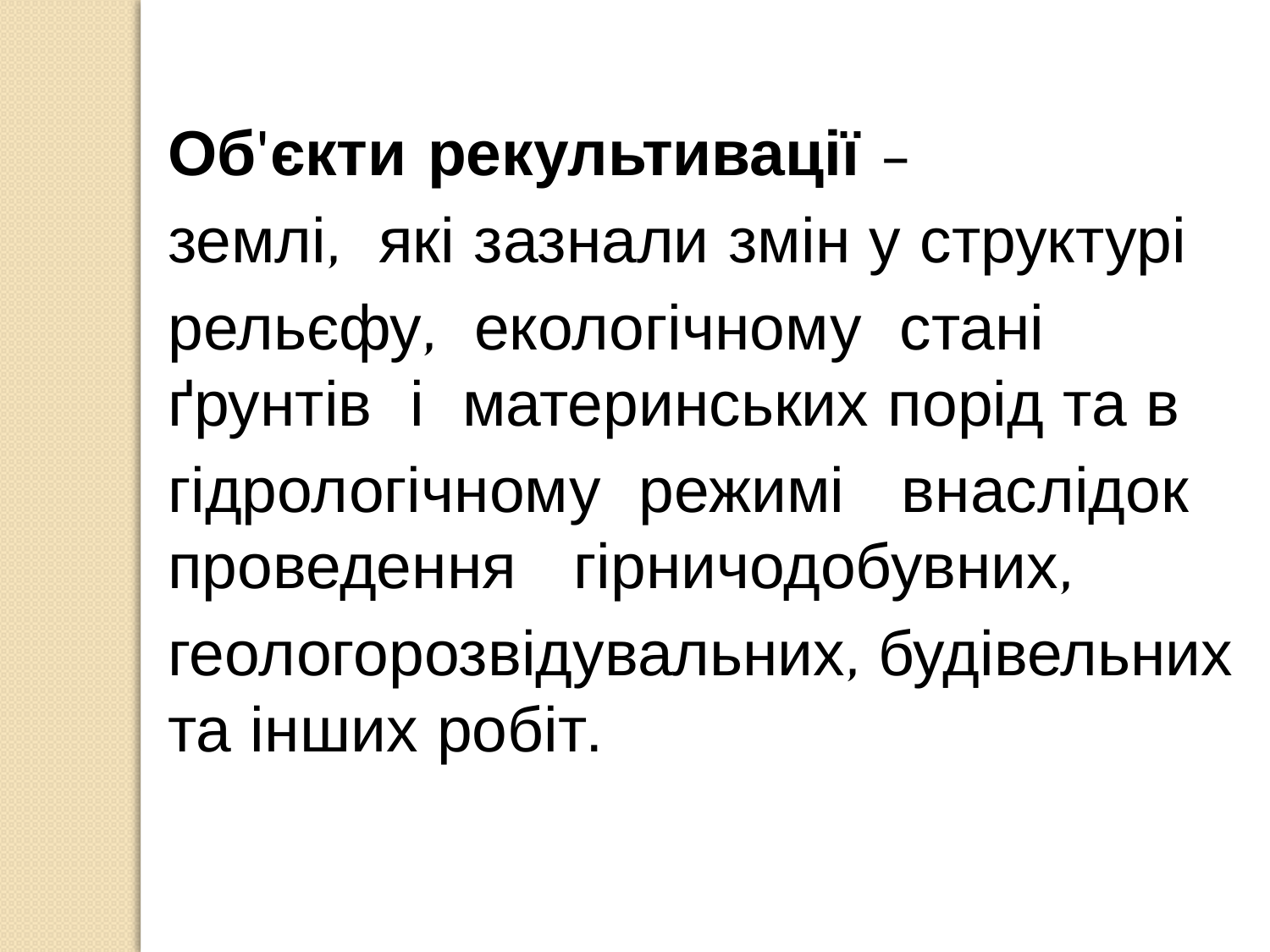

Об'єкти рекультивації –
землі,  які зазнали змін у структурі
рельєфу,  екологічному  стані  ґрунтів  і  материнських порід та в
гідрологічному  режимі   внаслідок   проведення   гірничодобувних,
геологорозвідувальних, будівельних та інших робіт.